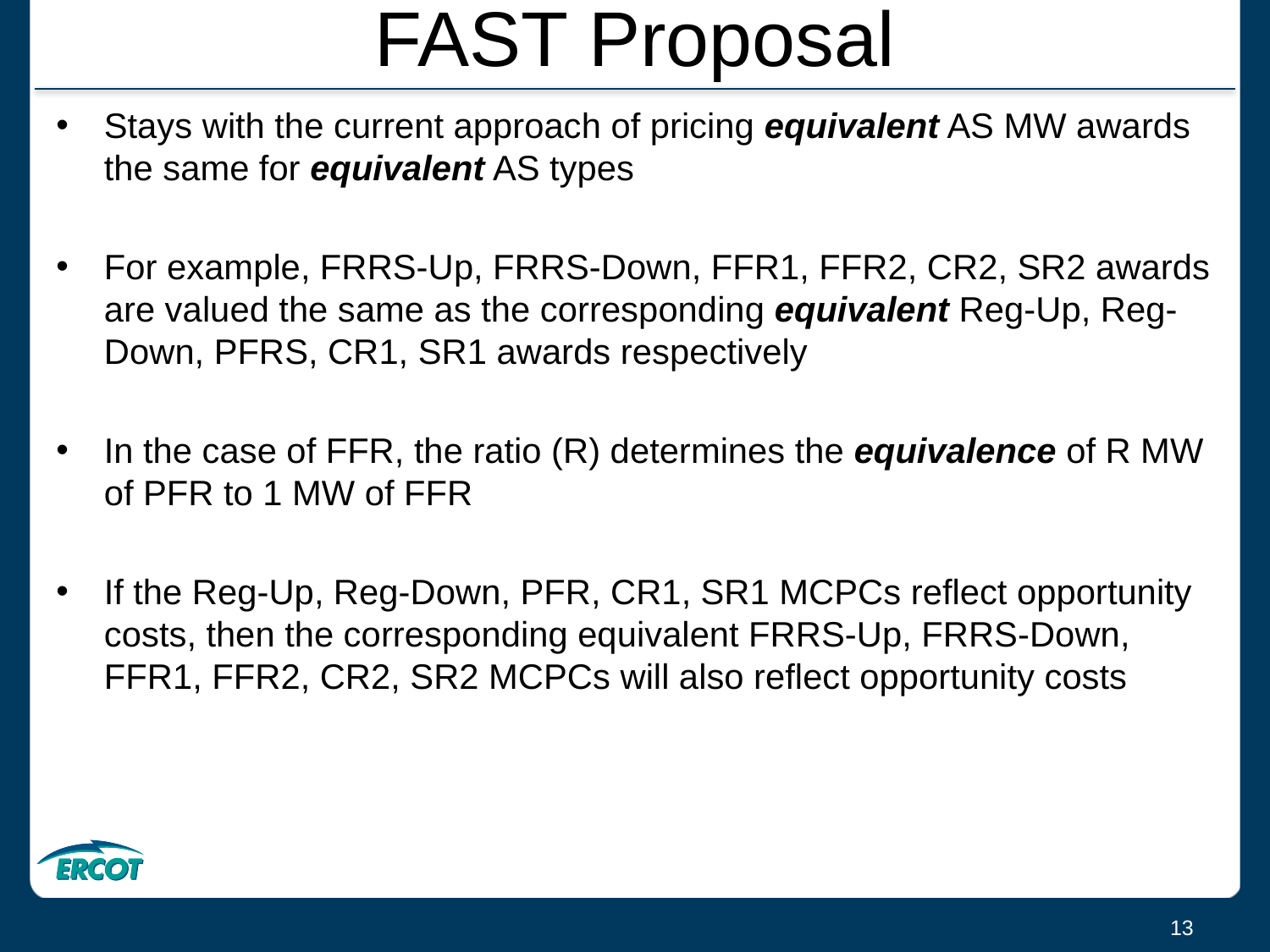

# FAST Proposal
Stays with the current approach of pricing equivalent AS MW awards the same for equivalent AS types

For example, FRRS-Up, FRRS-Down, FFR1, FFR2, CR2, SR2 awards are valued the same as the corresponding equivalent Reg-Up, Reg-Down, PFRS, CR1, SR1 awards respectively

In the case of FFR, the ratio (R) determines the equivalence of R MW of PFR to 1 MW of FFR

If the Reg-Up, Reg-Down, PFR, CR1, SR1 MCPCs reflect opportunity costs, then the corresponding equivalent FRRS-Up, FRRS-Down, FFR1, FFR2, CR2, SR2 MCPCs will also reflect opportunity costs

13